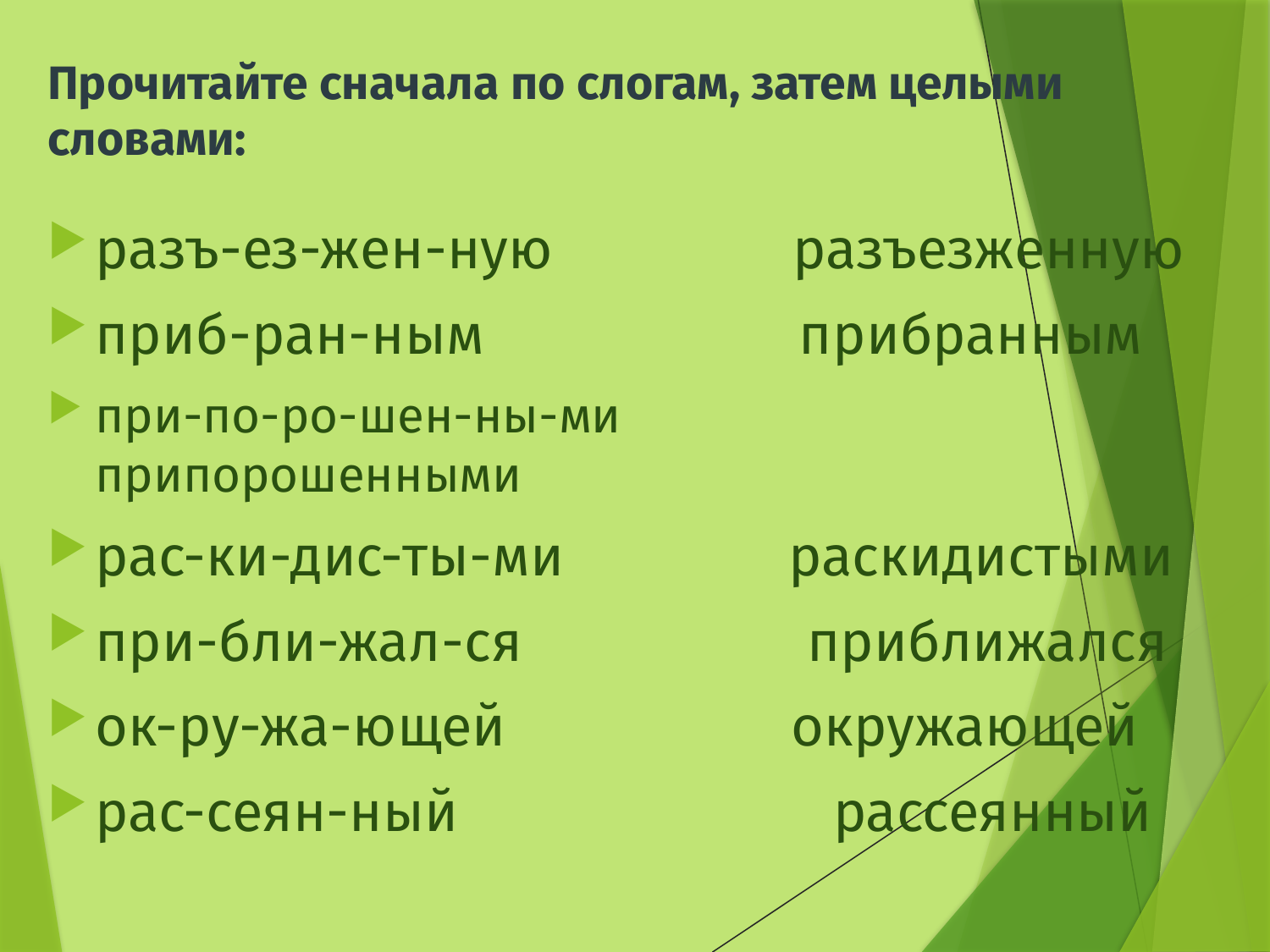

# Прочитайте сначала по слогам, затем целыми словами:
разъ-ез-жен-ную                разъезженную
приб-ран-ным                     прибранным
при-по-ро-шен-ны-ми              припорошенными
рас-ки-дис-ты-ми               раскидистыми
при-бли-жал-ся                   приближался
ок-ру-жа-ющей                   окружающей
рас-сеян-ный                         рассеянный